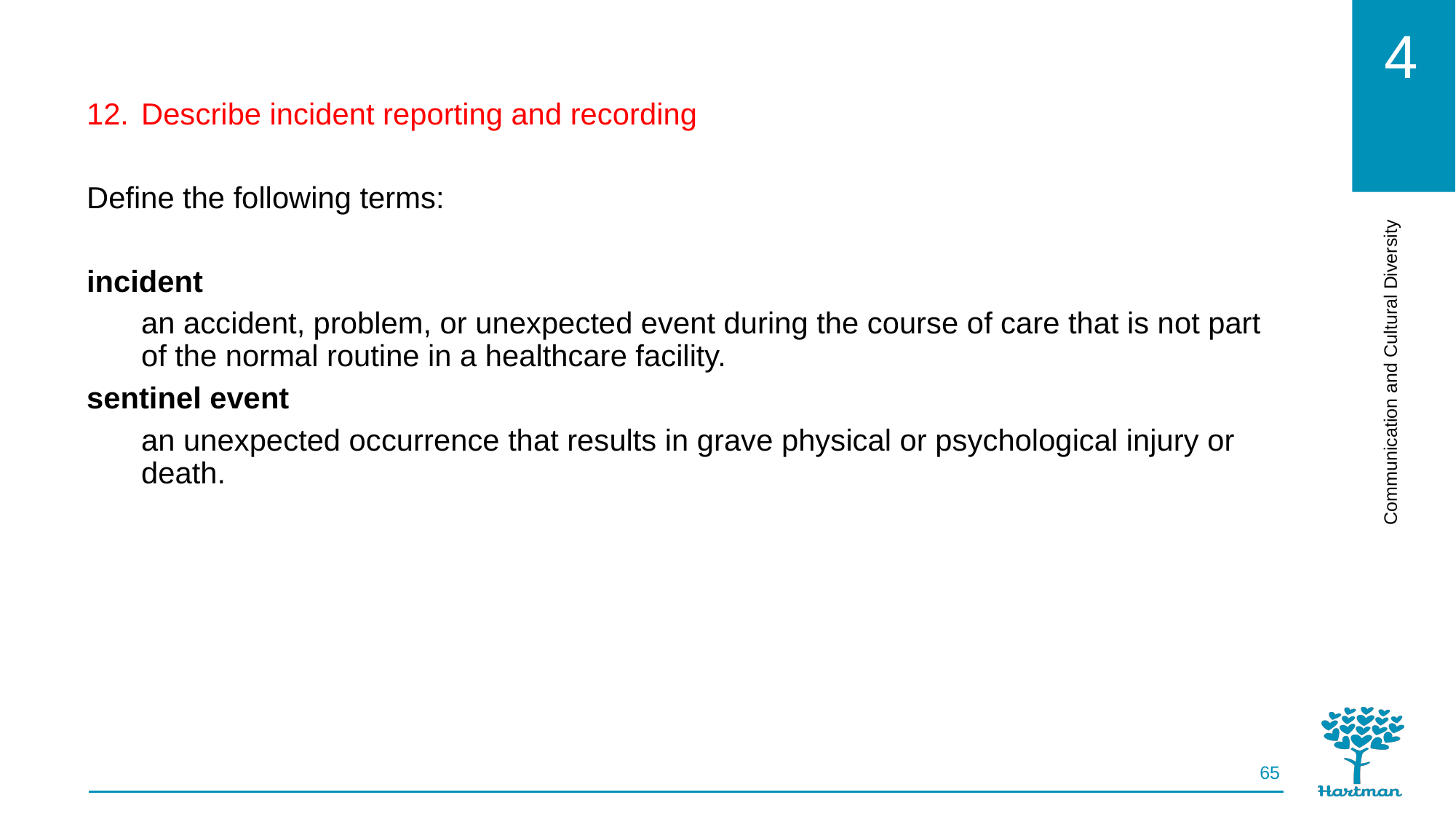

Describe incident reporting and recording

Define the following terms:

incident
an accident, problem, or unexpected event during the course of care that is not part of the normal routine in a healthcare facility.
sentinel event
an unexpected occurrence that results in grave physical or psychological injury or death.

65